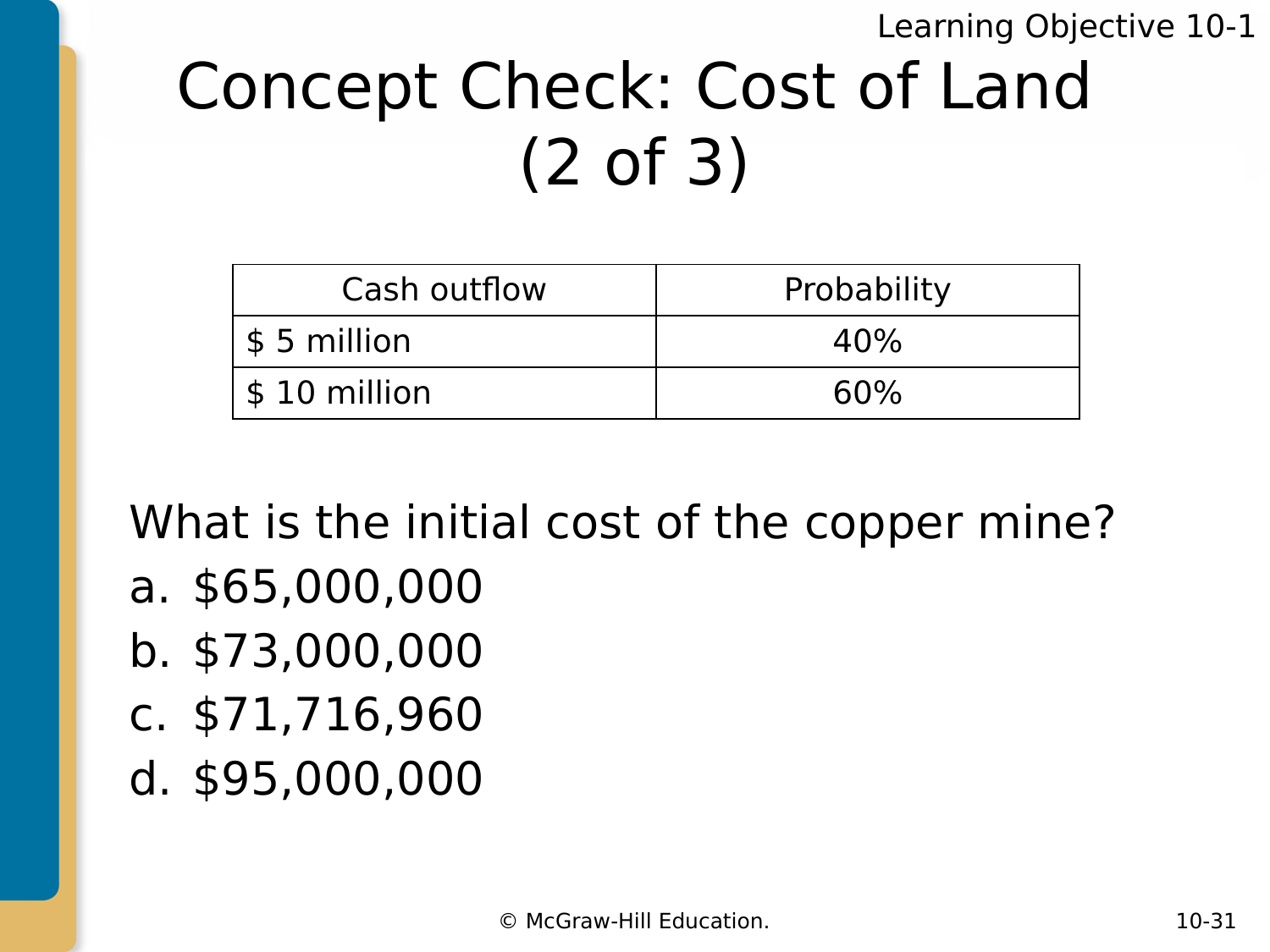

Learning Objective 10-1
# Concept Check: Cost of Land (2 of 3)
| Cash outflow | Probability |
| --- | --- |
| $ 5 million | 40% |
| $ 10 million | 60% |
What is the initial cost of the copper mine?
$65,000,000
$73,000,000
$71,716,960
$95,000,000